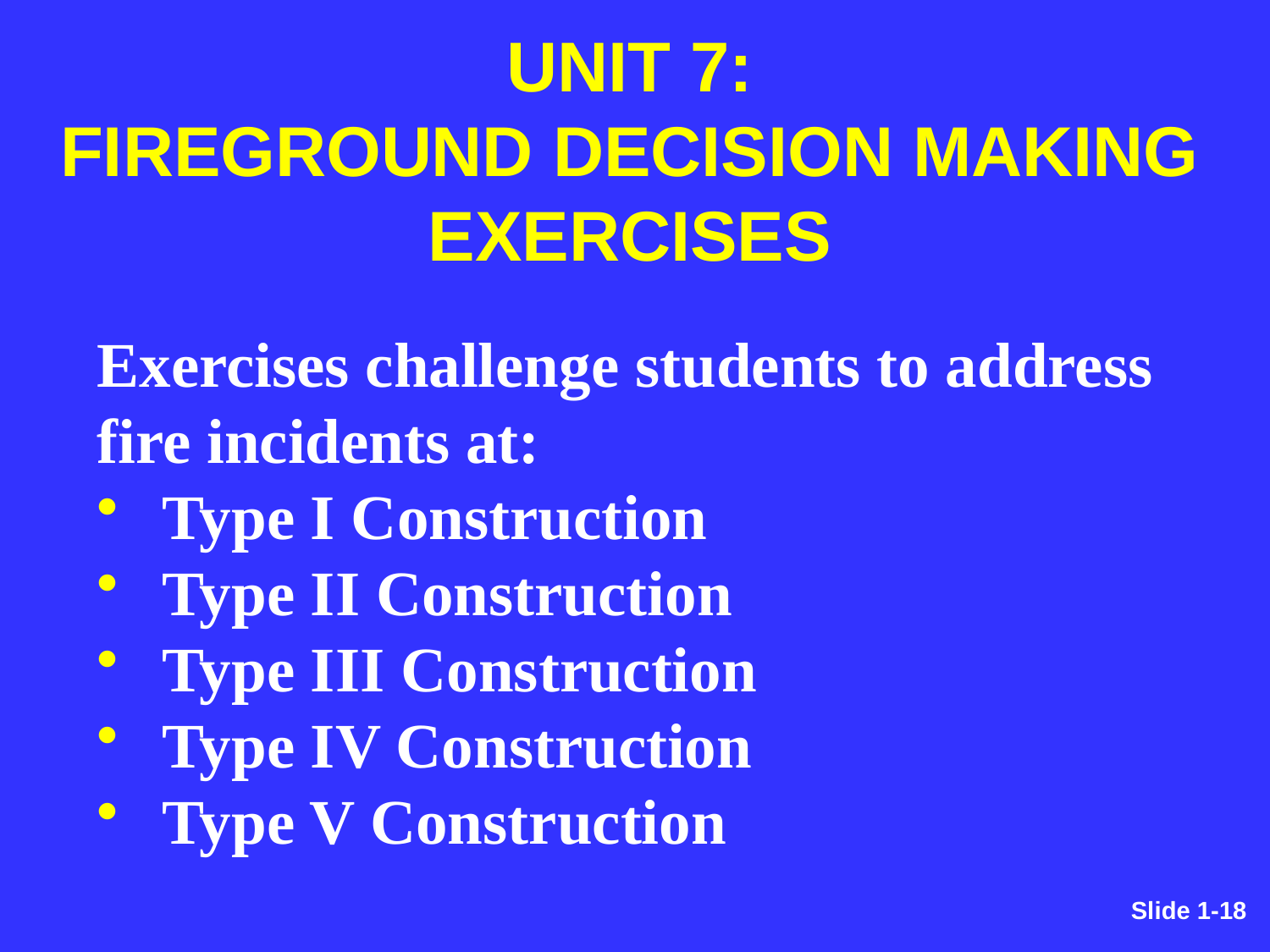

UNIT 7:
FIREGROUND DECISION MAKING EXERCISES
Exercises challenge students to address fire incidents at:
Type I Construction
Type II Construction
Type III Construction
Type IV Construction
Type V Construction
Slide 1-18